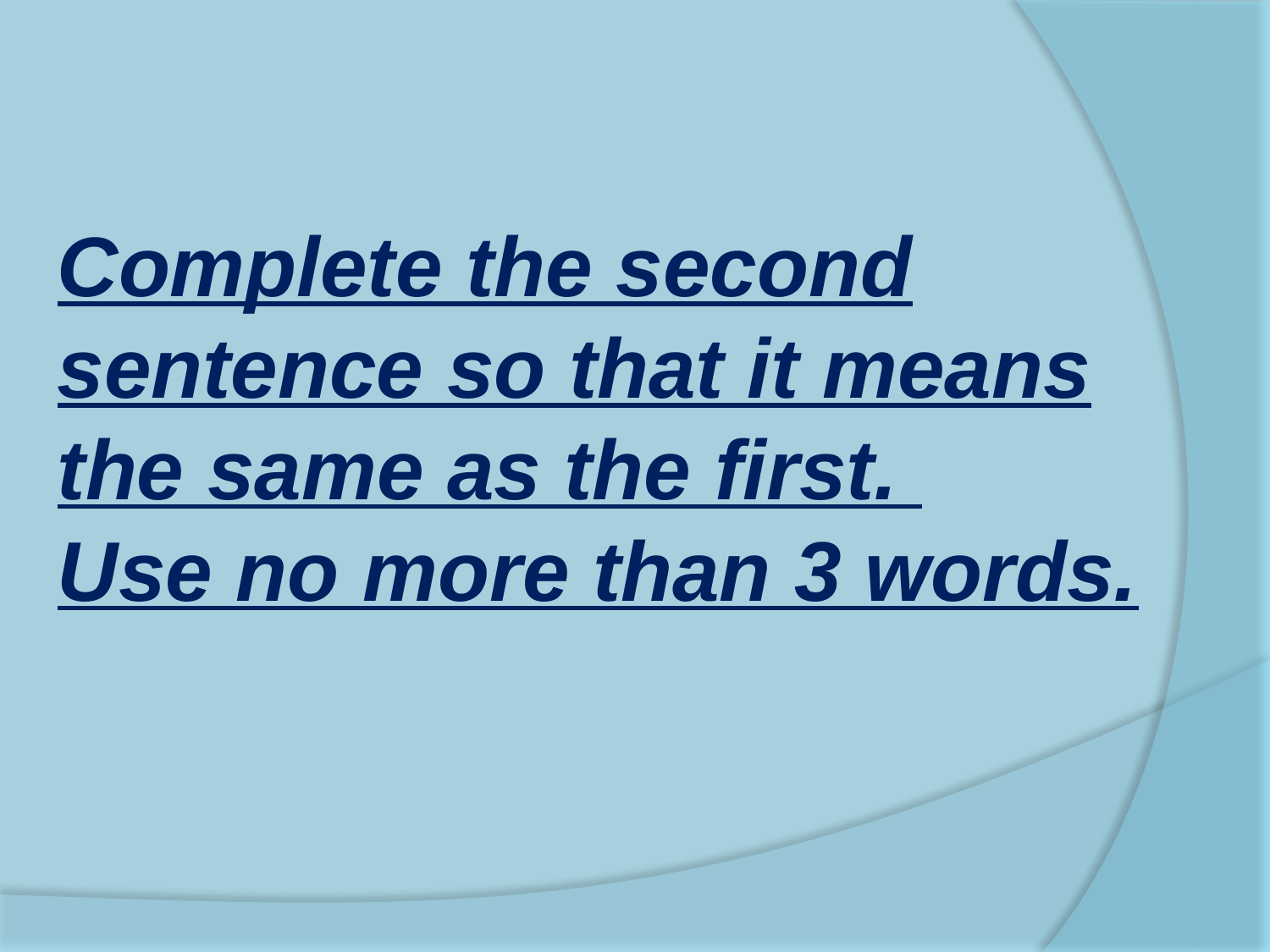

Complete the second sentence so that it means the same as the first.
Use no more than 3 words.